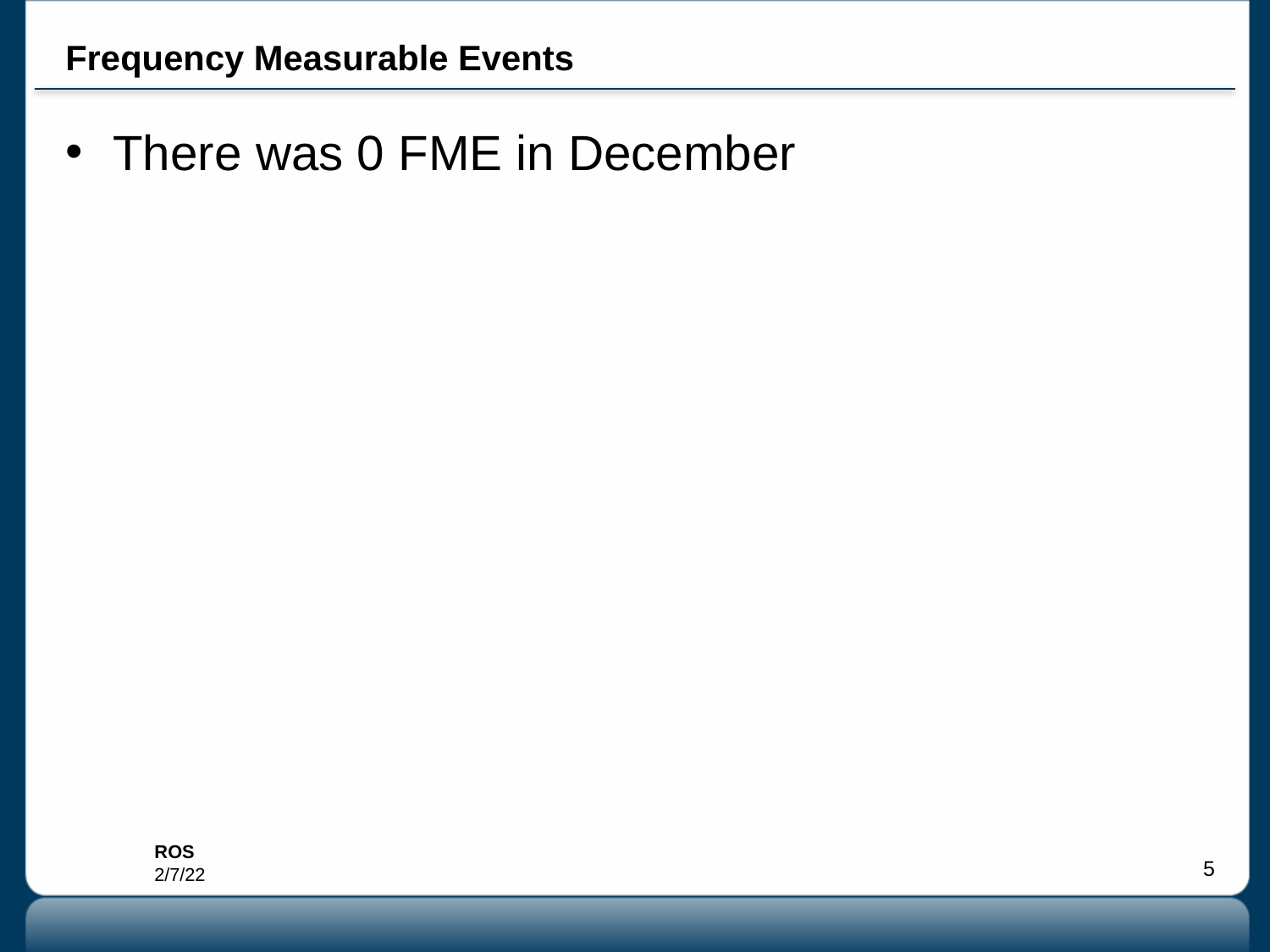

# Frequency Measurable Events
There was 0 FME in December